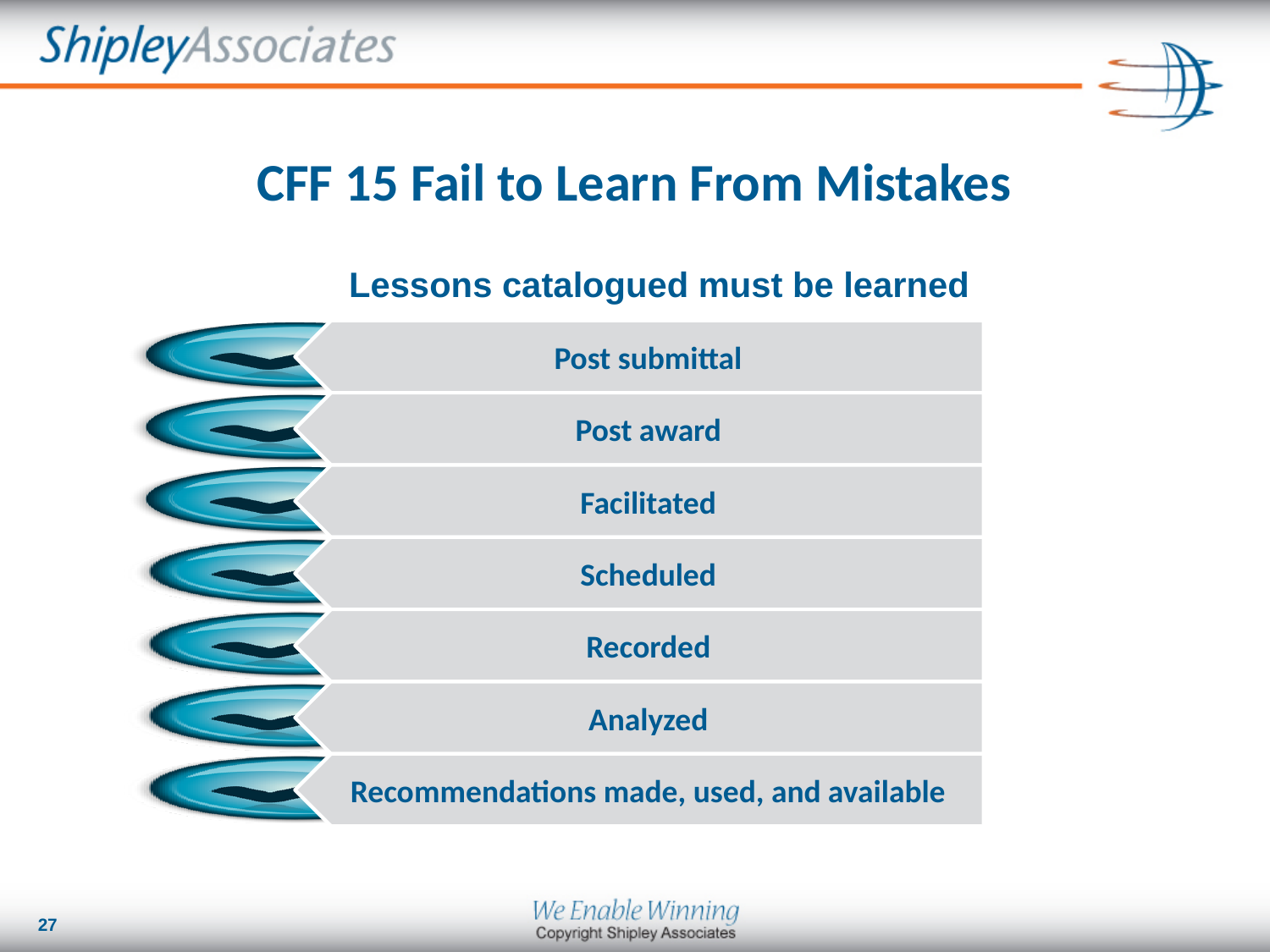

# CFF 15 Fail to Learn From Mistakes
Lessons catalogued must be learned
Post submittal
Post award
Facilitated
Scheduled
Recorded
Analyzed
Recommendations made, used, and available

27